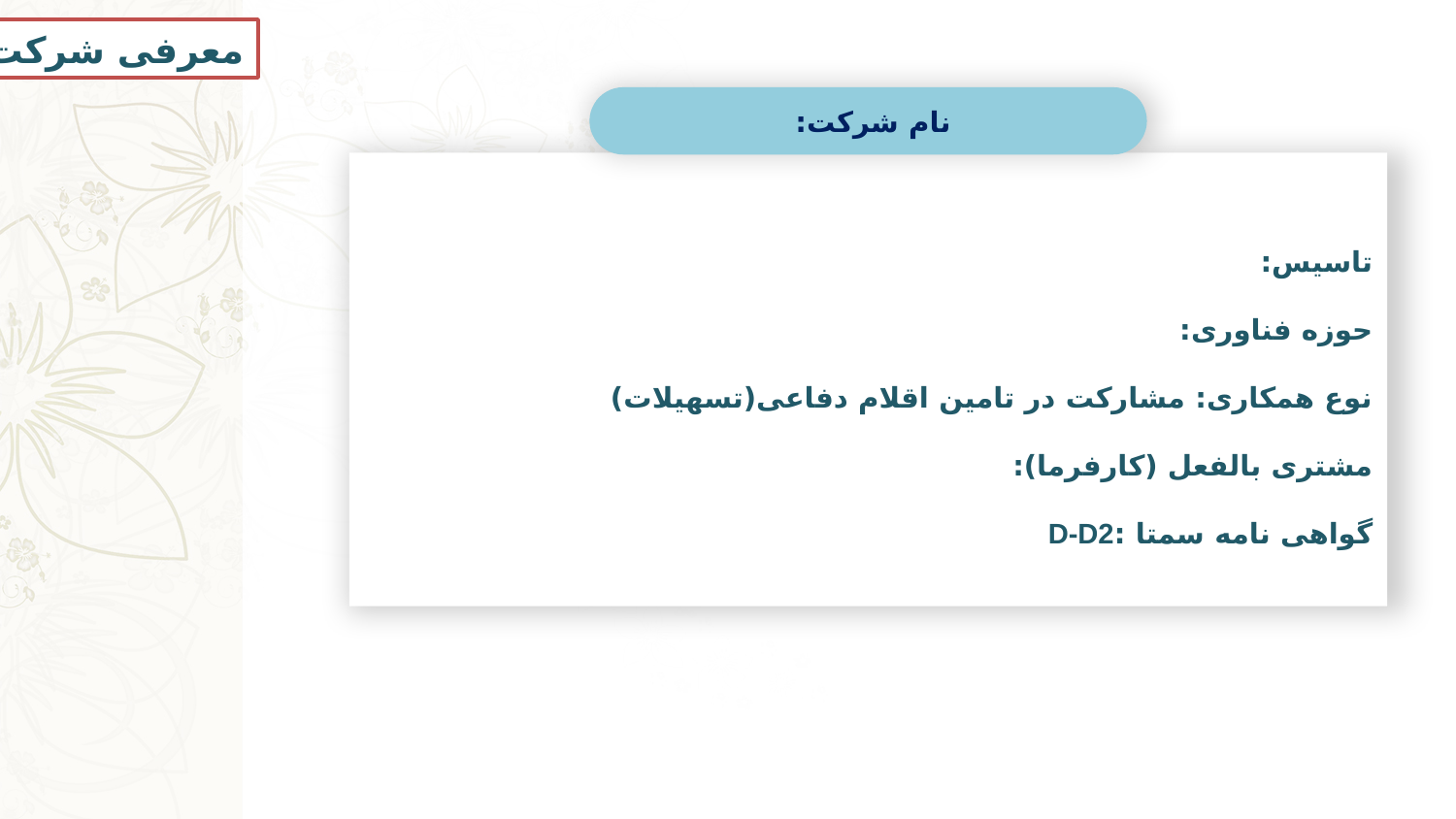

معرفی شرکت
نام شرکت:
تاسیس:
حوزه فناوری:
نوع همکاری: مشارکت در تامین اقلام دفاعی(تسهیلات)
مشتری بالفعل (کارفرما):
گواهی نامه سمتا :D-D2